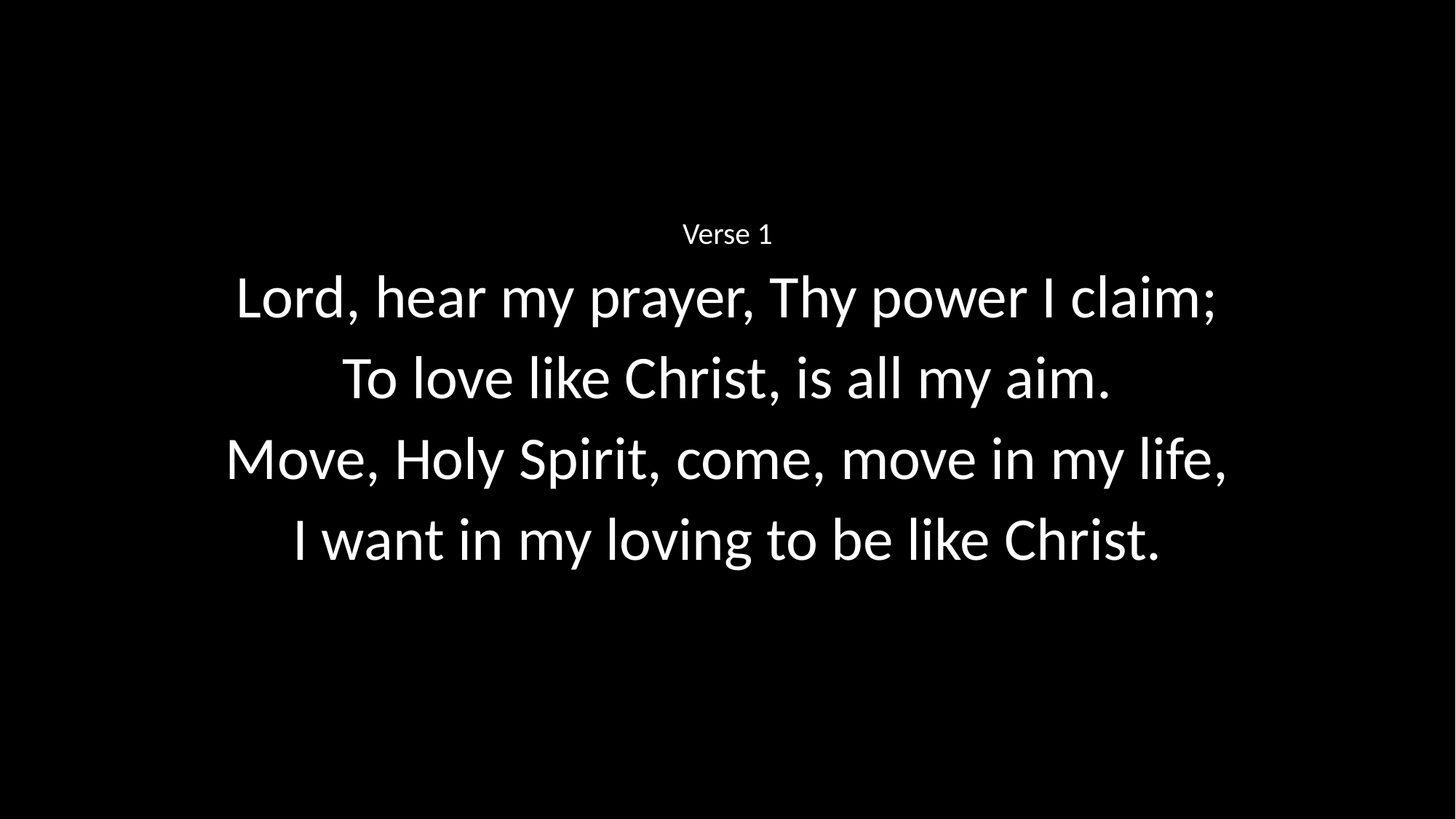

Verse 1
Lord, hear my prayer, Thy power I claim;
To love like Christ, is all my aim.
Move, Holy Spirit, come, move in my life,
I want in my loving to be like Christ.